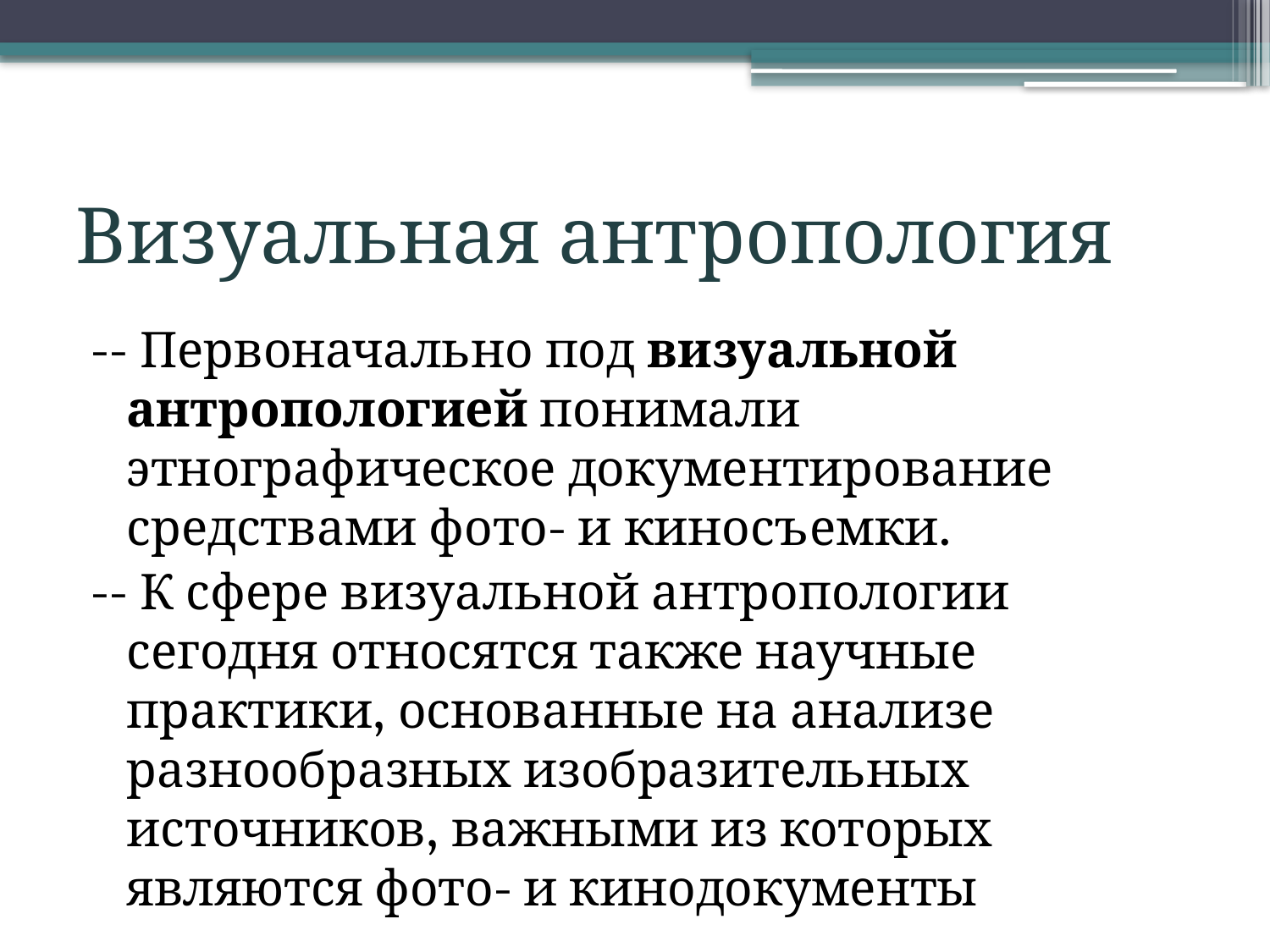

# Визуальная антропология
-- Первоначально под визуальной антропологией понимали этнографическое документирование средствами фото- и киносъемки.
-- К сфере визуальной антропологии сегодня относятся также научные практики, основанные на анализе разнообразных изобразительных источников, важными из которых являются фото- и кинодокументы